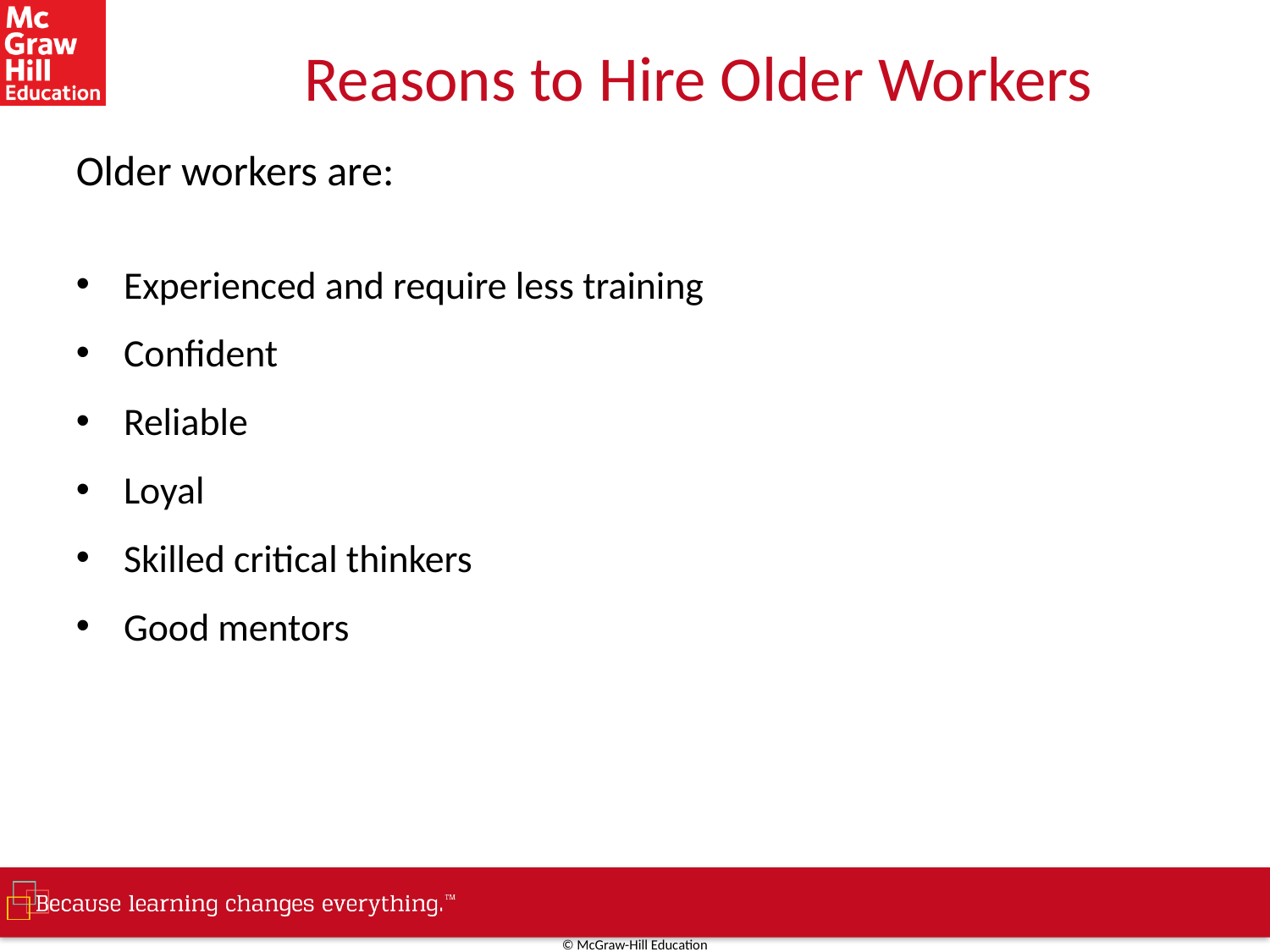

# Reasons to Hire Older Workers
Older workers are:

Experienced and require less training
Confident
Reliable
Loyal
Skilled critical thinkers
Good mentors